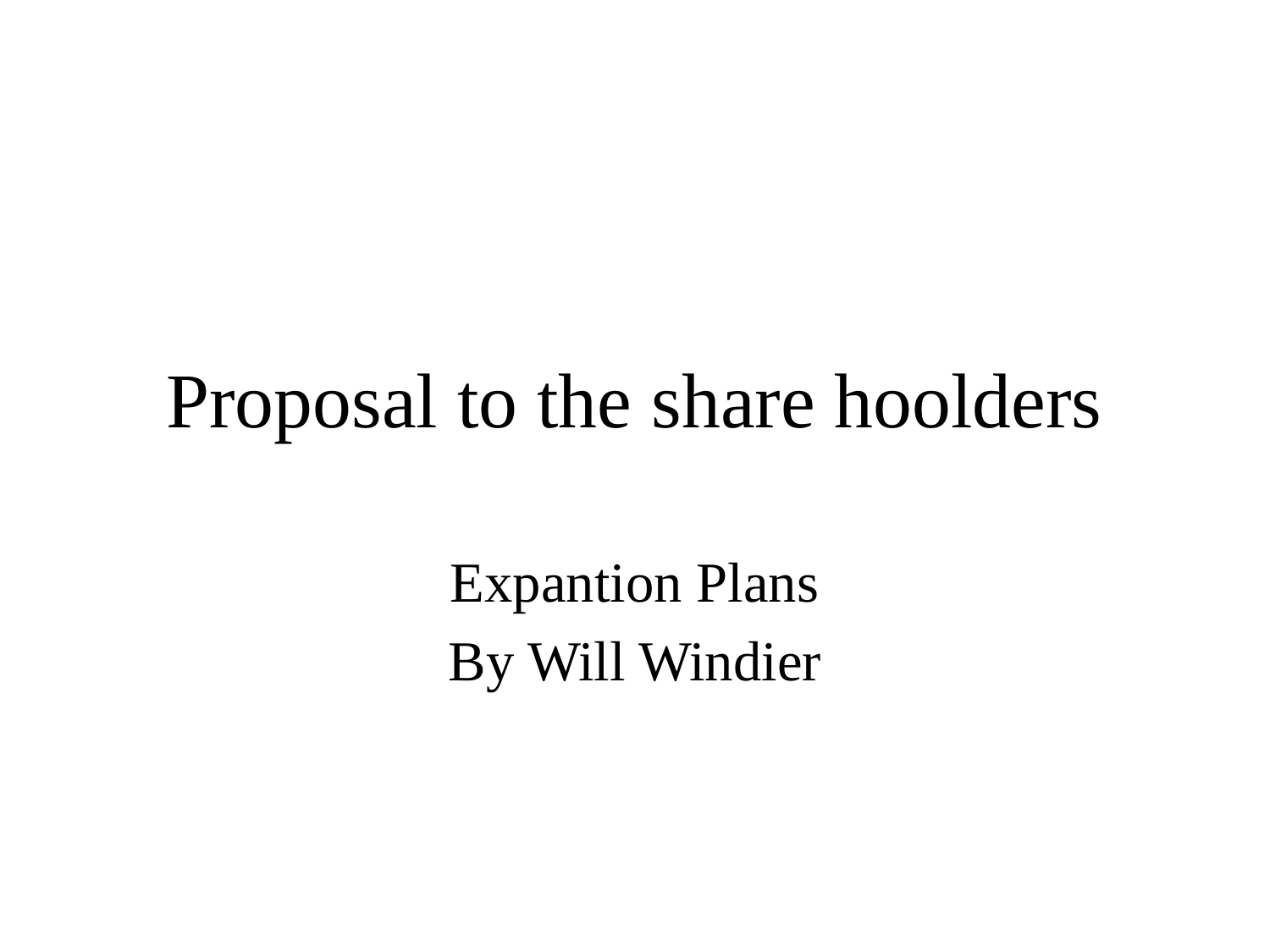

# Proposal to the share hoolders
Expantion Plans
By Will Windier